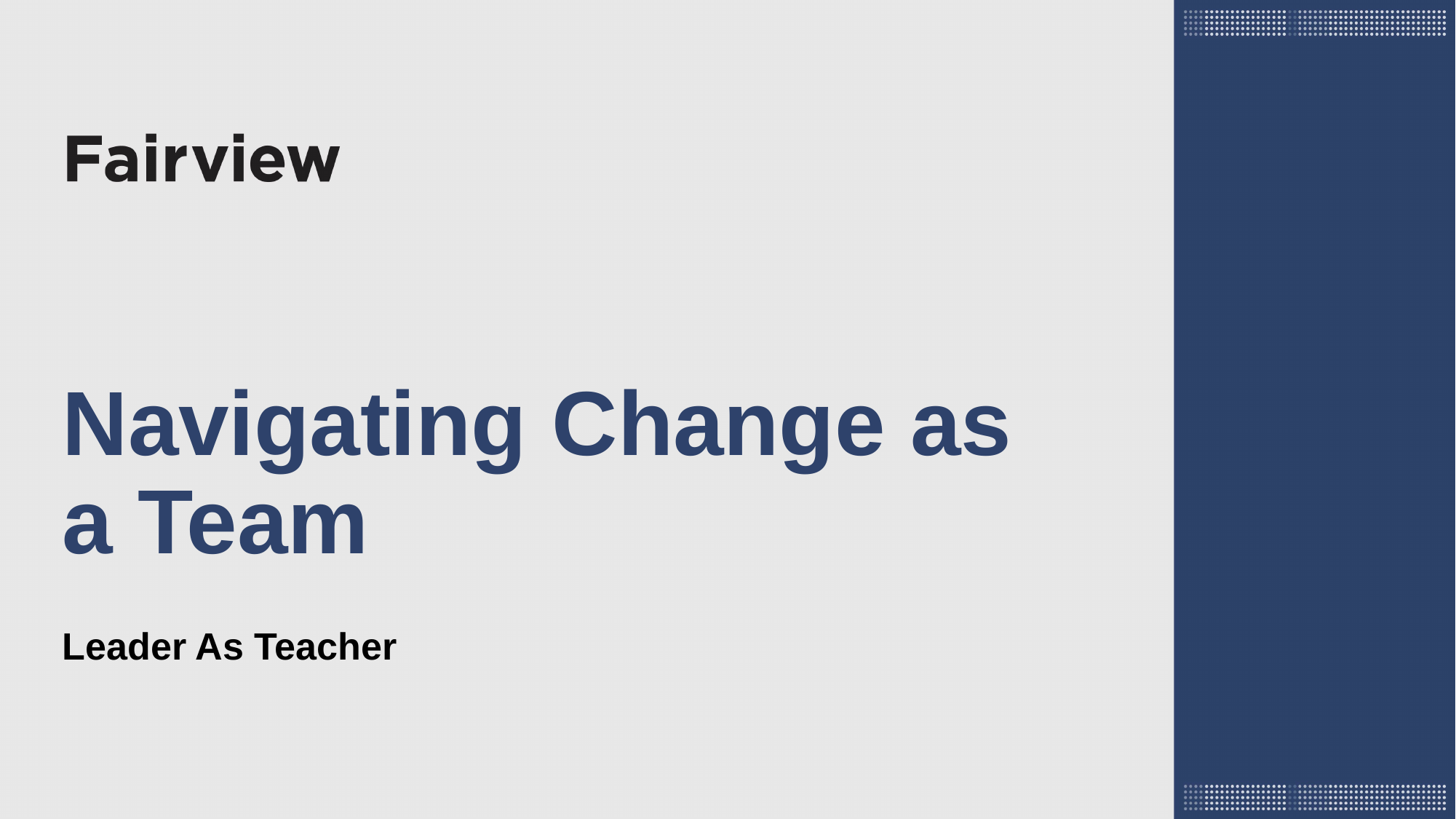

# Navigating Change as a Team
Leader As Teacher